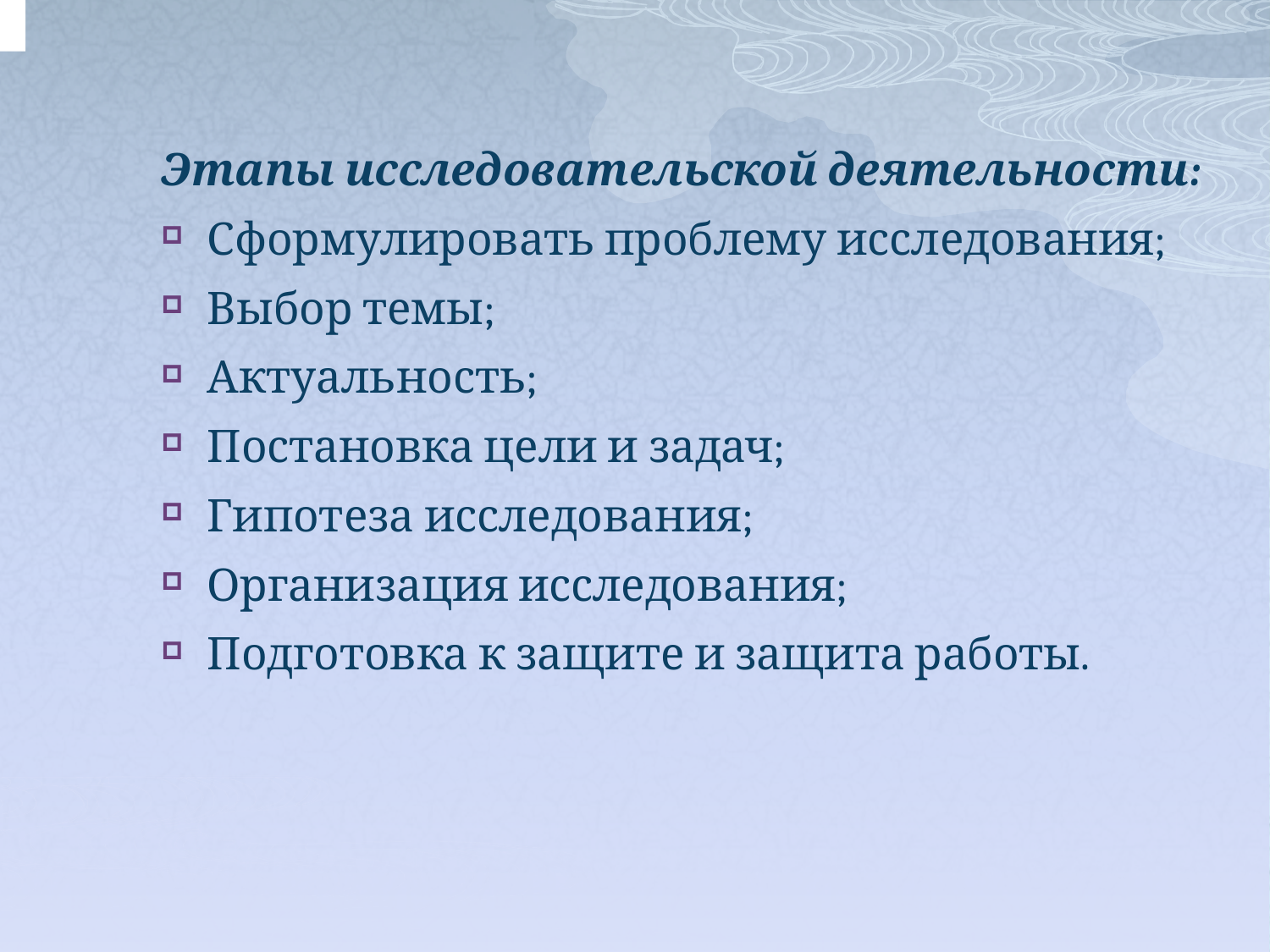

Этапы исследовательской деятельности:
Сформулировать проблему исследования;
Выбор темы;
Актуальность;
Постановка цели и задач;
Гипотеза исследования;
Организация исследования;
Подготовка к защите и защита работы.